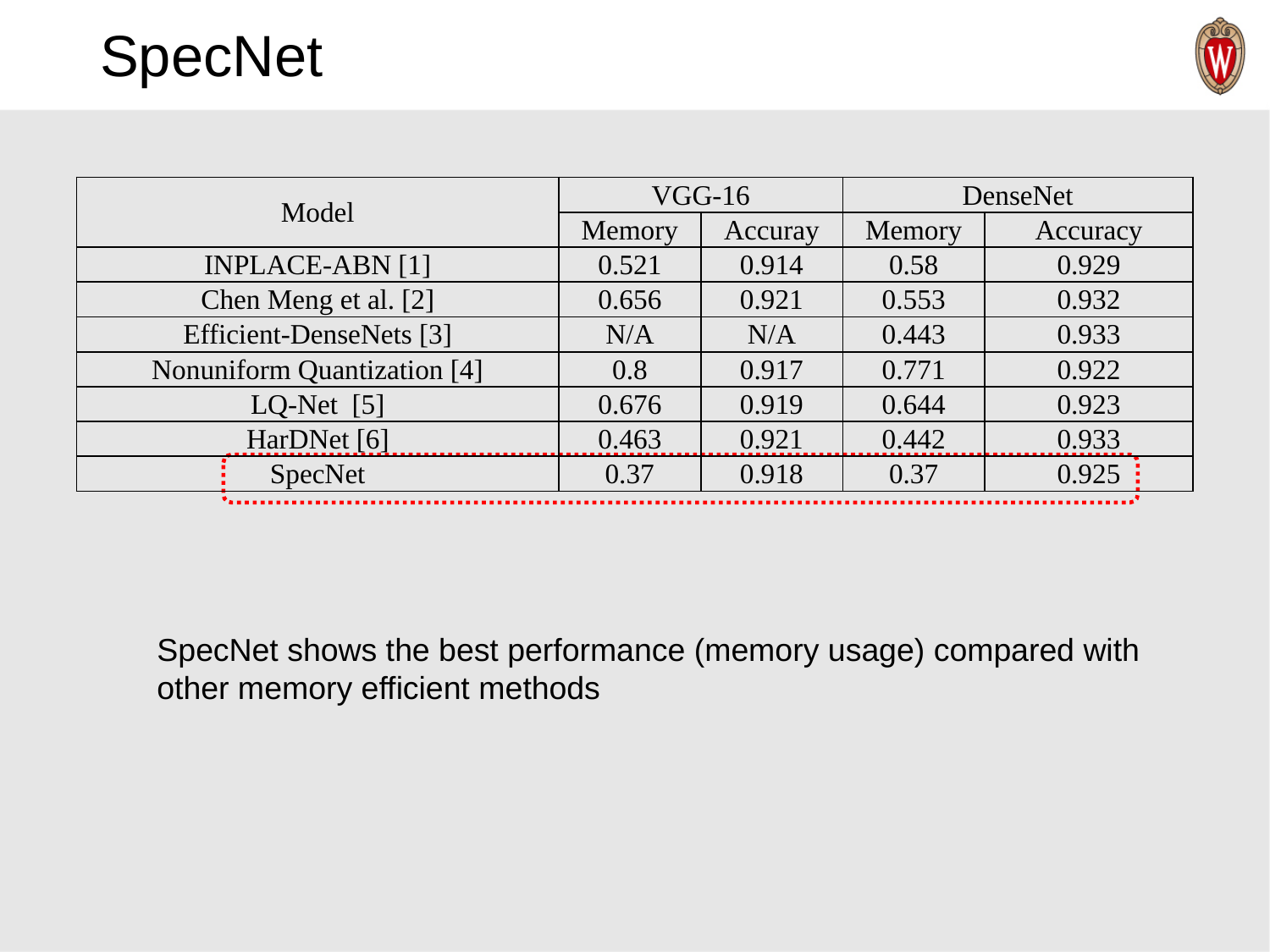

# SpecNet
| Model | VGG-16 |  | DenseNet |  |
| --- | --- | --- | --- | --- |
|  | Memory | Accuray | Memory | Accuracy |
| INPLACE-ABN [1] | 0.521 | 0.914 | 0.58 | 0.929 |
| Chen Meng et al. [2] | 0.656 | 0.921 | 0.553 | 0.932 |
| Efficient-DenseNets [3] | N/A | N/A | 0.443 | 0.933 |
| Nonuniform Quantization [4] | 0.8 | 0.917 | 0.771 | 0.922 |
| LQ-Net  [5] | 0.676 | 0.919 | 0.644 | 0.923 |
| HarDNet [6] | 0.463 | 0.921 | 0.442 | 0.933 |
| SpecNet | 0.37 | 0.918 | 0.37 | 0.925 |

SpecNet shows the best performance (memory usage) compared with other memory efficient methods